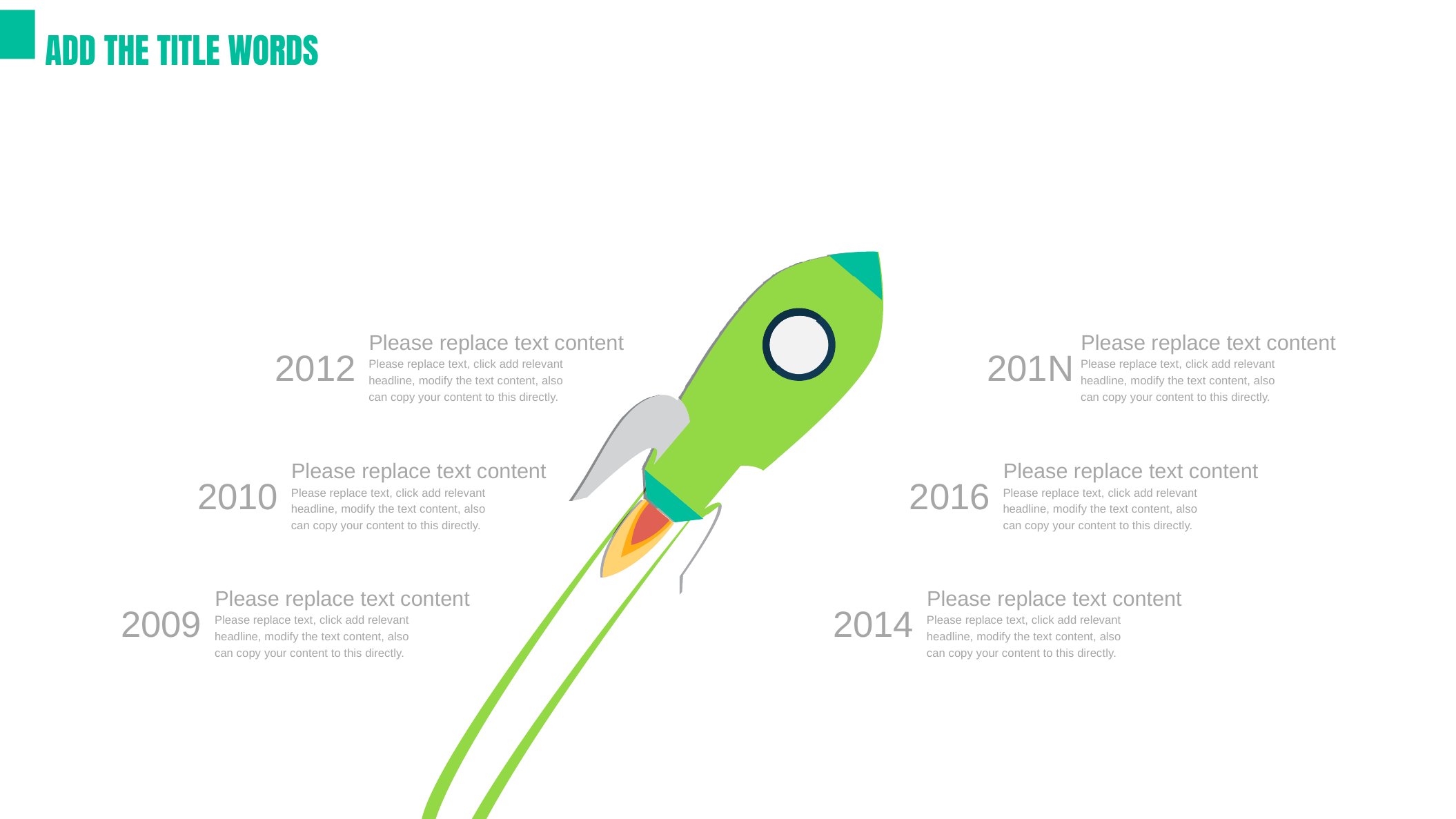

ADD THE TITLE WORDS

Please replace text content
Please replace text content
2012
201N
Please replace text, click add relevant headline, modify the text content, also can copy your content to this directly.
Please replace text, click add relevant headline, modify the text content, also can copy your content to this directly.
Please replace text content
Please replace text content
2010
2016
Please replace text, click add relevant headline, modify the text content, also can copy your content to this directly.
Please replace text, click add relevant headline, modify the text content, also can copy your content to this directly.
Please replace text content
Please replace text content
2009
2014
Please replace text, click add relevant headline, modify the text content, also can copy your content to this directly.
Please replace text, click add relevant headline, modify the text content, also can copy your content to this directly.